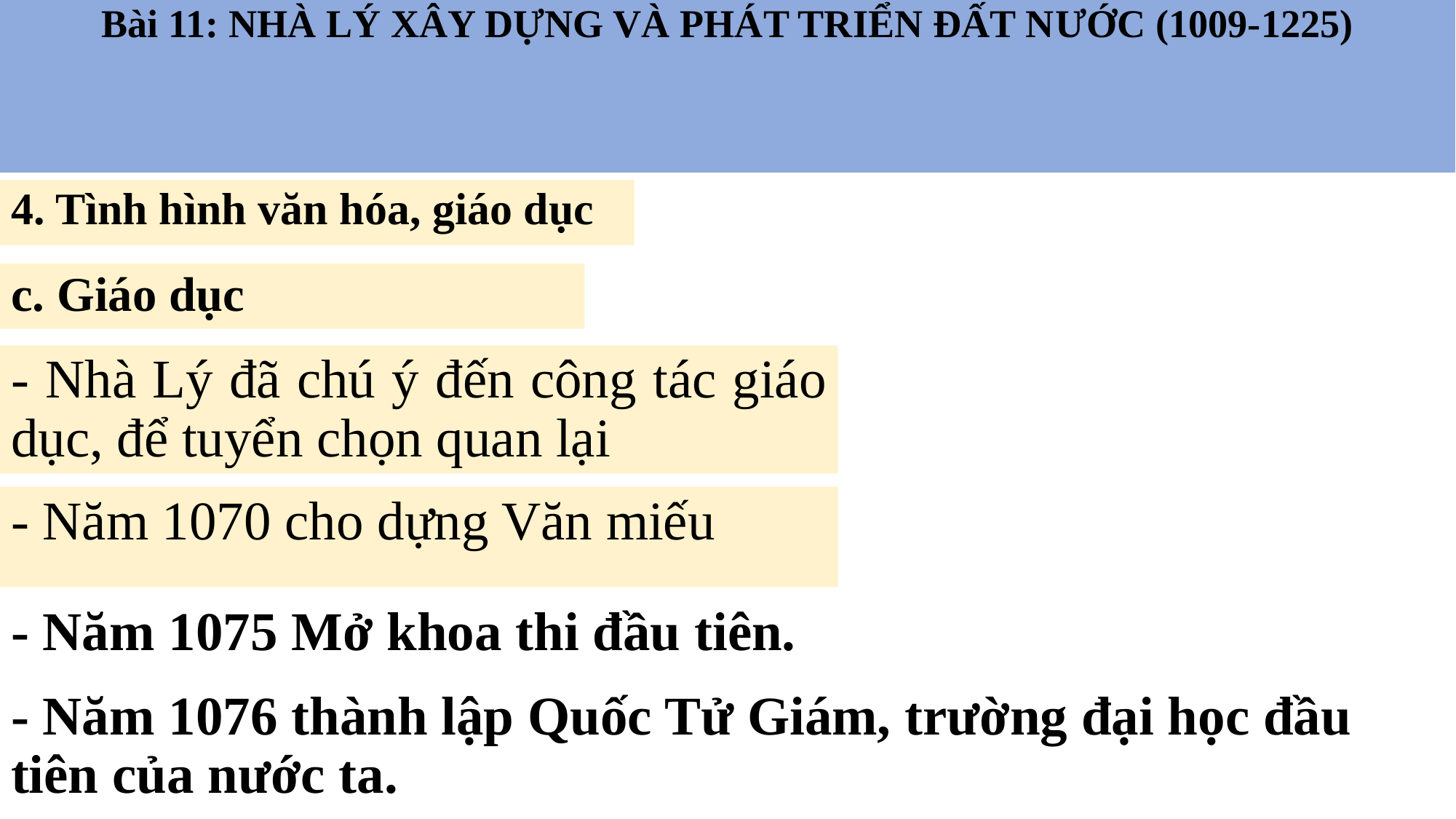

Bài 11: NHÀ LÝ XÂY DỰNG VÀ PHÁT TRIỂN ĐẤT NƯỚC (1009-1225)
4. Tình hình văn hóa, giáo dục
c. Giáo dục
- Nhà Lý đã chú ý đến công tác giáo dục, để tuyển chọn quan lại
- Năm 1070 cho dựng Văn miếu
- Năm 1075 Mở khoa thi đầu tiên.
- Năm 1076 thành lập Quốc Tử Giám, trường đại học đầu tiên của nước ta.